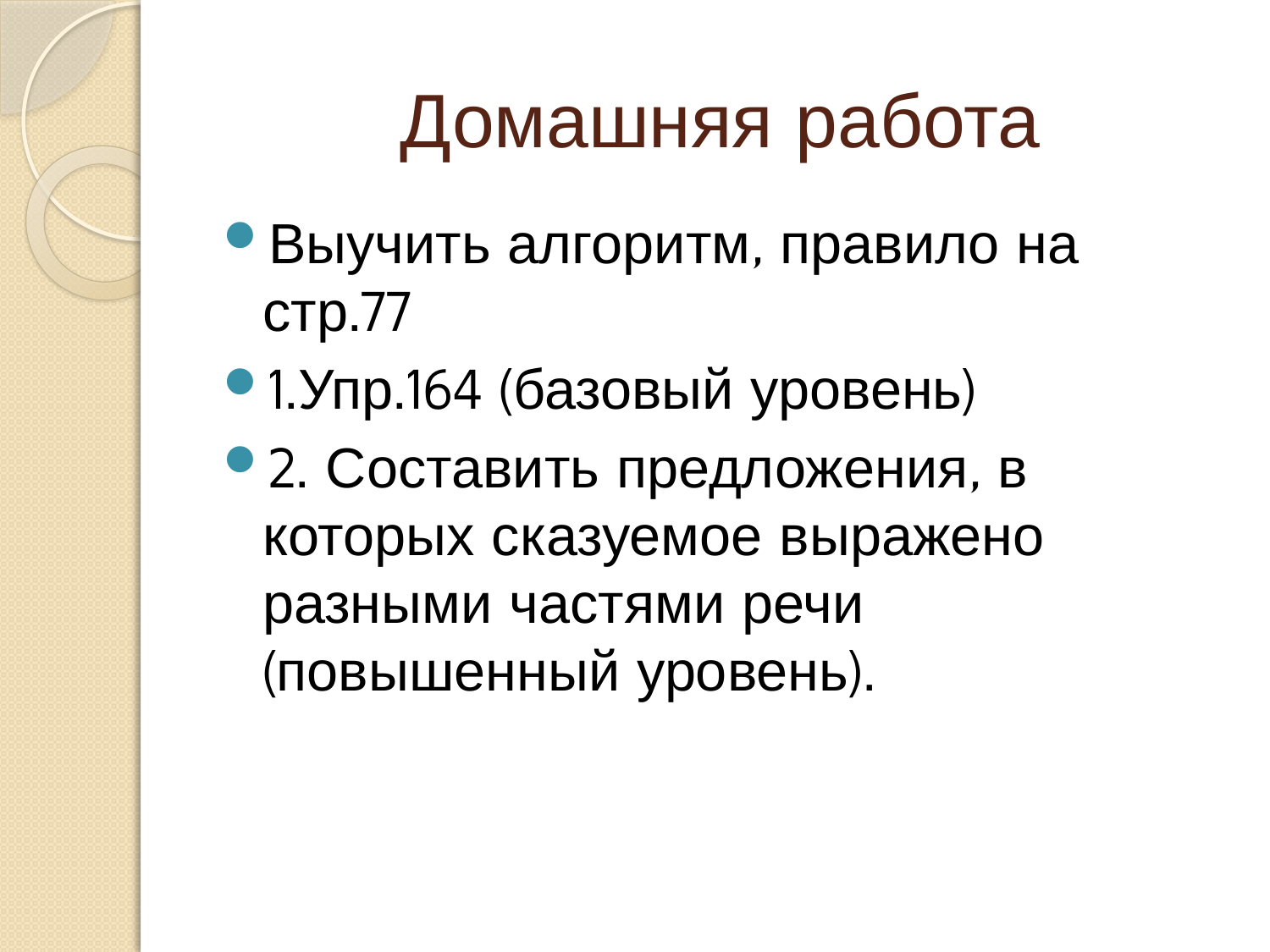

# Домашняя работа
Выучить алгоритм, правило на стр.77
1.Упр.164 (базовый уровень)
2. Составить предложения, в которых сказуемое выражено разными частями речи (повышенный уровень).